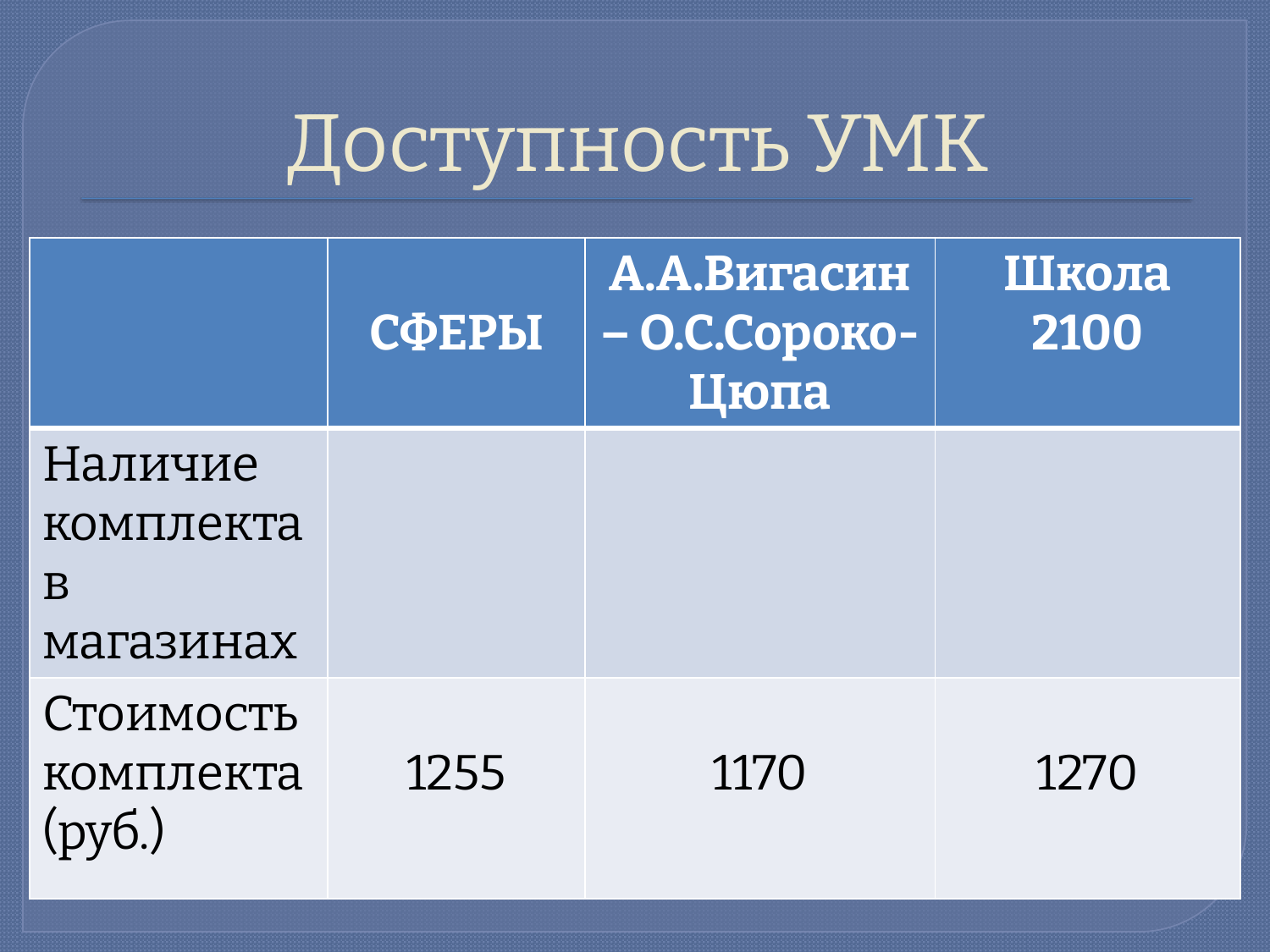

# Доступность УМК
|  | СФЕРЫ | А.А.Вигасин – О.С.Сороко-Цюпа | Школа 2100 |
| --- | --- | --- | --- |
| Наличие комплекта в магазинах |  |  |  |
| Стоимость комплекта (руб.) | 1255 | 1170 | 1270 |